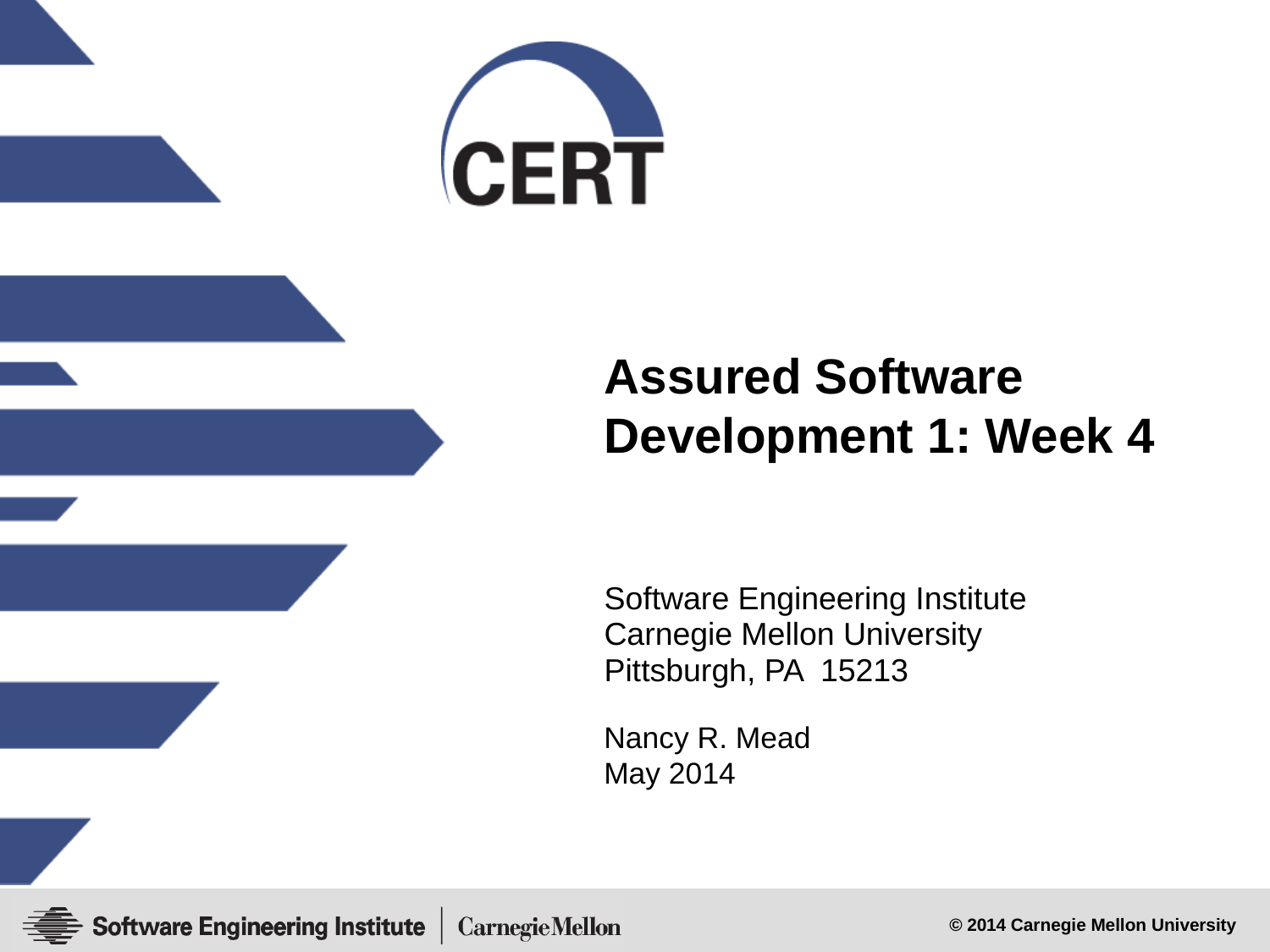

Assured Software Development 1: Week 4
Nancy R. Mead
May 2014